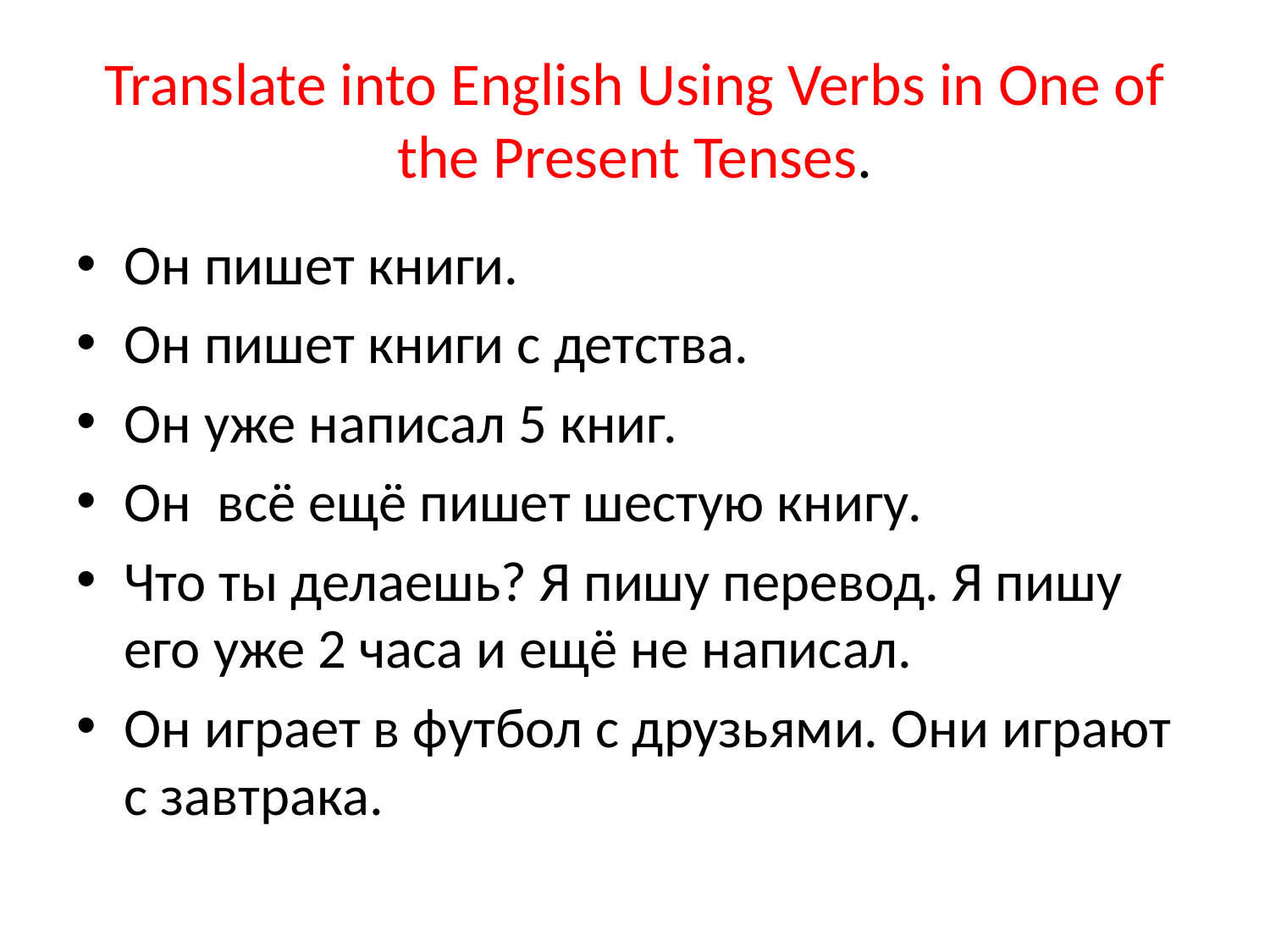

# Translate into English Using Verbs in One of the Present Tenses.
Он пишет книги.
Он пишет книги с детства.
Он уже написал 5 книг.
Он  всё ещё пишет шестую книгу.
Что ты делаешь? Я пишу перевод. Я пишу его уже 2 часа и ещё не написал.
Он играет в футбол с друзьями. Они играют с завтрака.